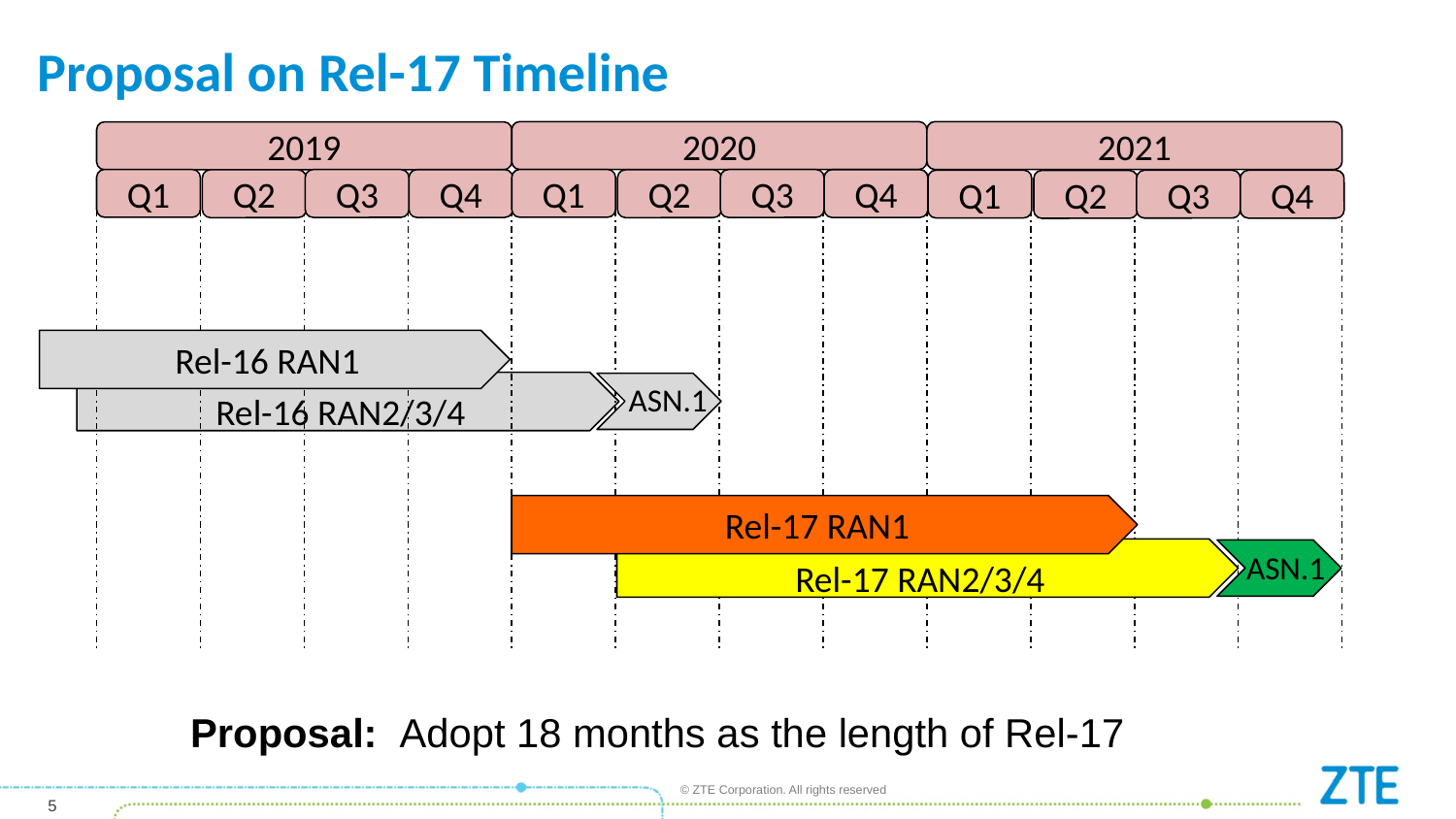

# Proposal on Rel-17 Timeline
2020
2021
2019
Q1
Q1
Q3
Q3
Q4
Q4
Q2
Q2
Q1
Q3
Q4
Q2
Rel-16 RAN1
Rel-16 RAN2/3/4
ASN.1

Rel-17 RAN1
Rel-17 RAN2/3/4

ASN.1
Proposal:  Adopt 18 months as the length of Rel-17